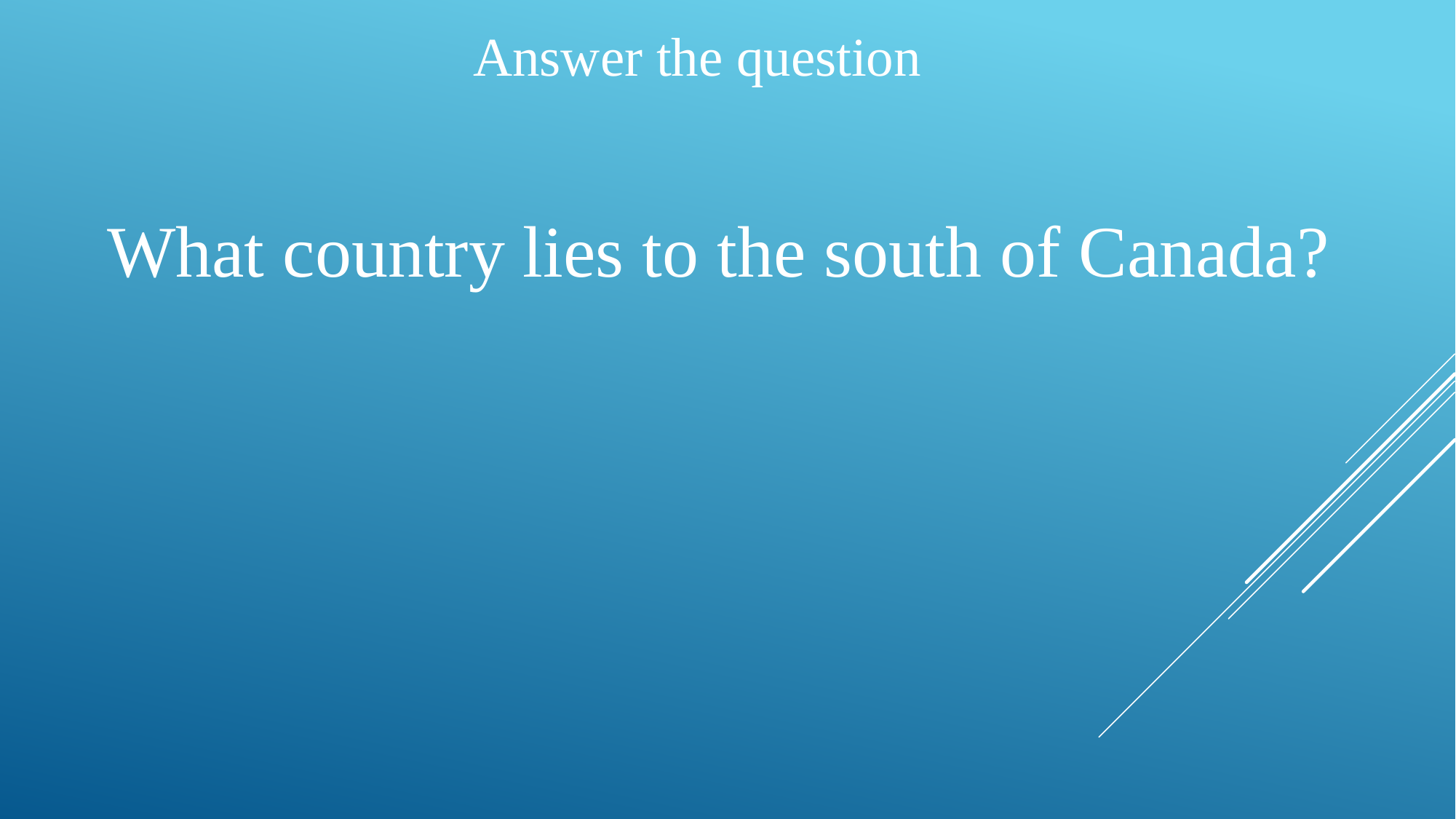

Answer the question
What country lies to the south of Canada?